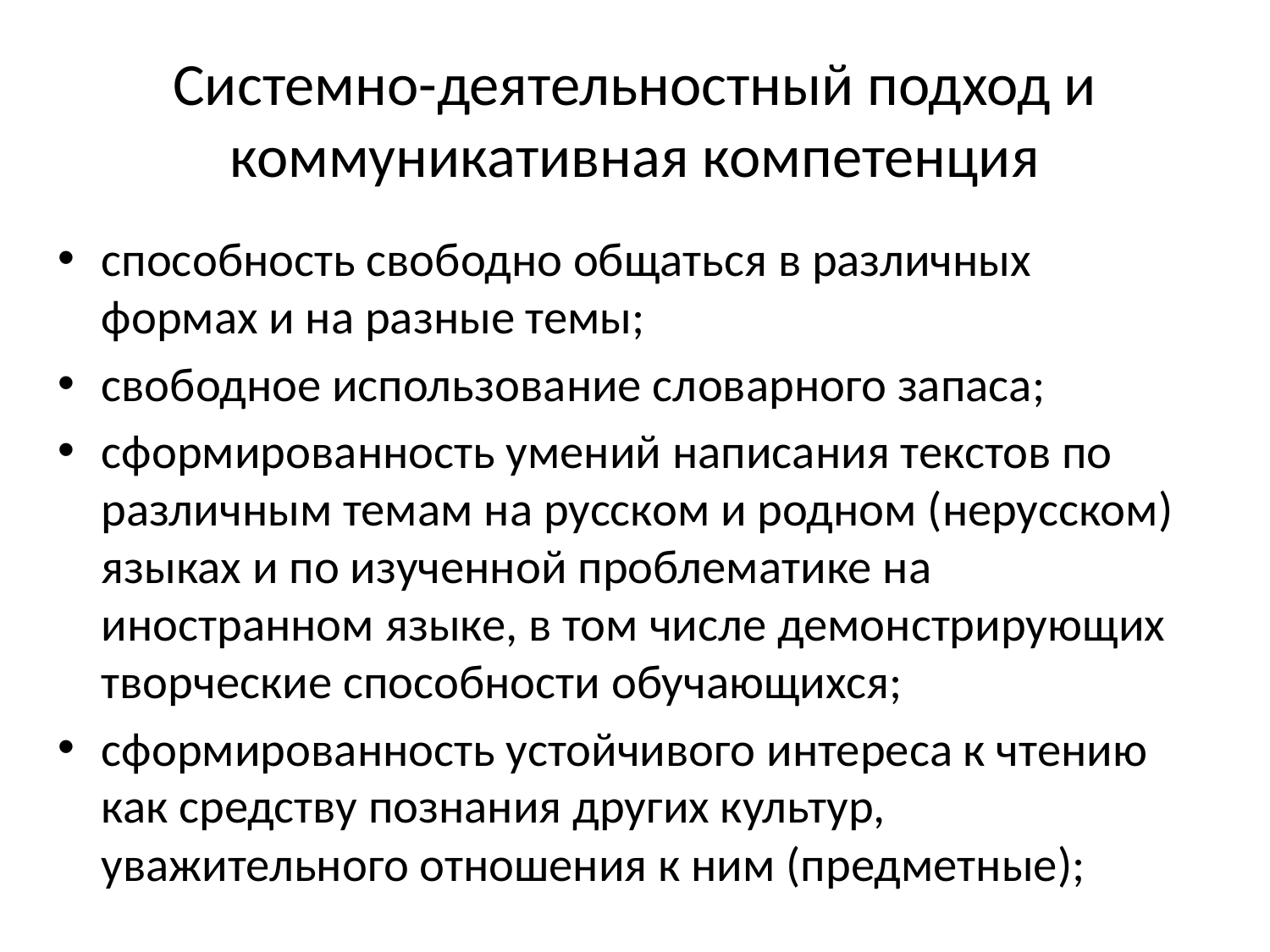

# Системно-деятельностный подход и коммуникативная компетенция
способность свободно общаться в различных формах и на разные темы;
свободное использование словарного запаса;
сформированность умений написания текстов по различным темам на русском и родном (нерусском) языках и по изученной проблематике на иностранном языке, в том числе демонстрирующих творческие способности обучающихся;
сформированность устойчивого интереса к чтению как средству познания других культур, уважительного отношения к ним (предметные);